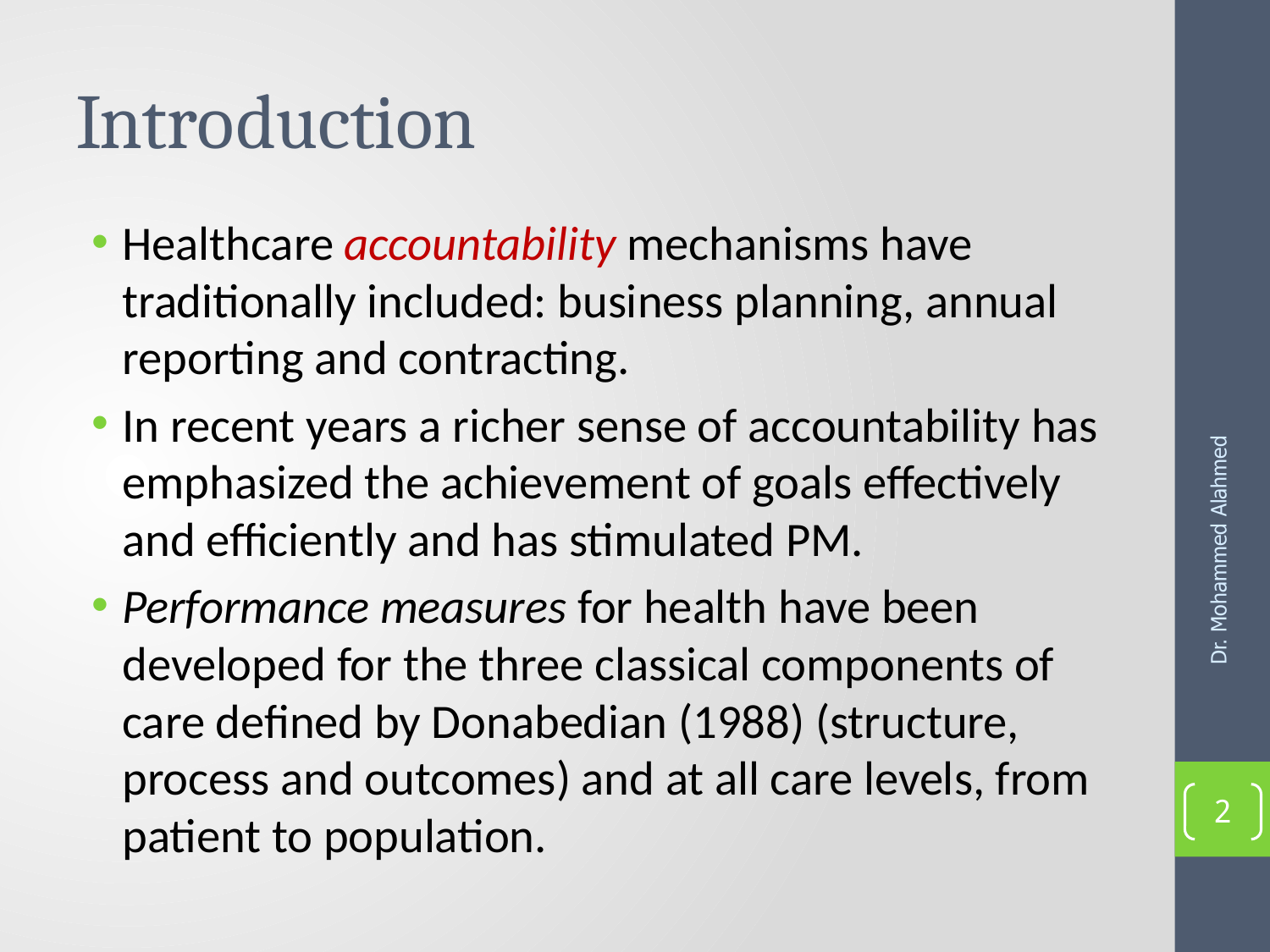

# Introduction
Healthcare accountability mechanisms have traditionally included: business planning, annual reporting and contracting.
In recent years a richer sense of accountability has emphasized the achievement of goals effectively and efficiently and has stimulated PM.
Performance measures for health have been developed for the three classical components of care defined by Donabedian (1988) (structure, process and outcomes) and at all care levels, from patient to population.
Dr. Mohammed Alahmed
2